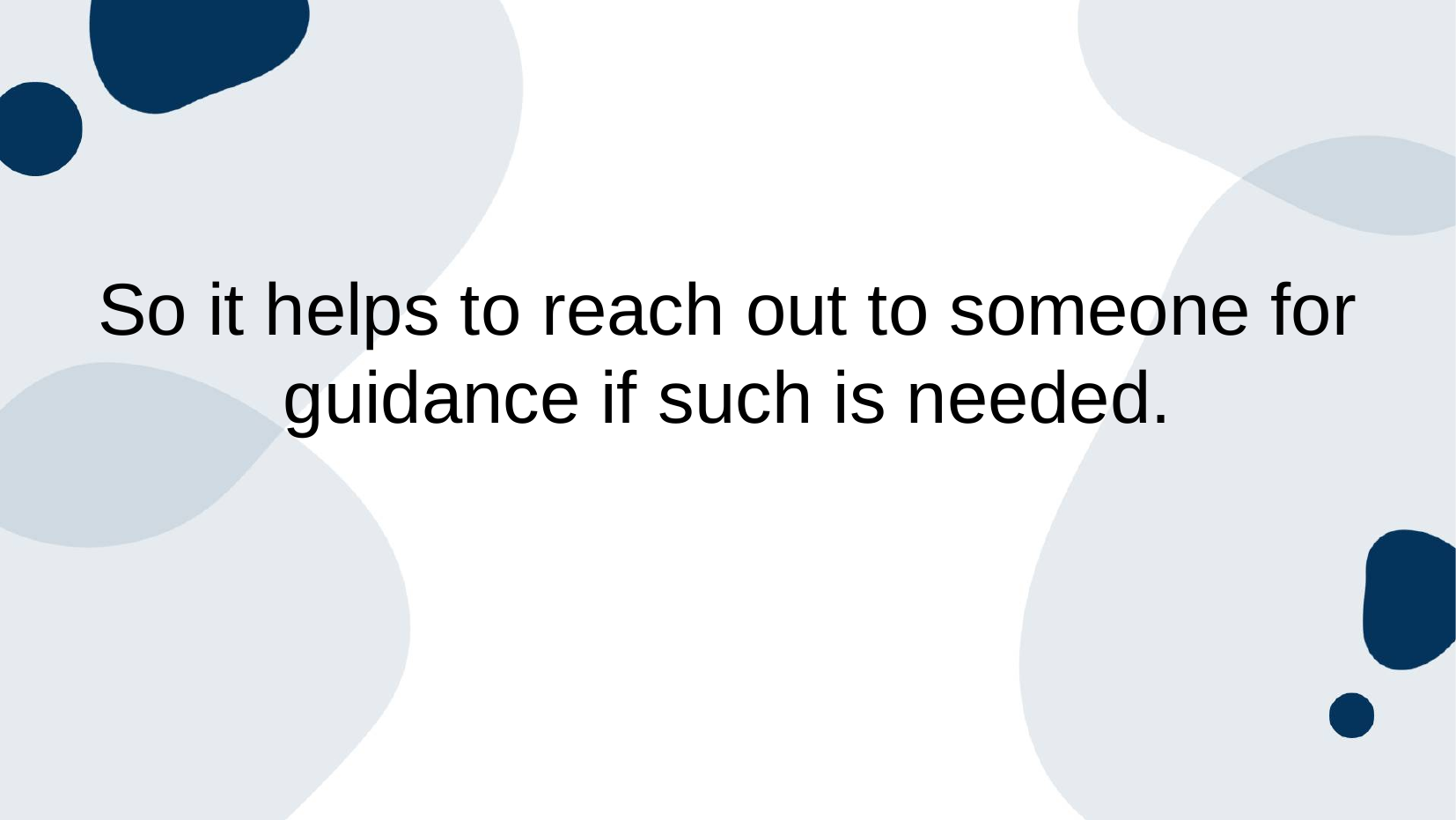

# So it helps to reach out to someone for guidance if such is needed.